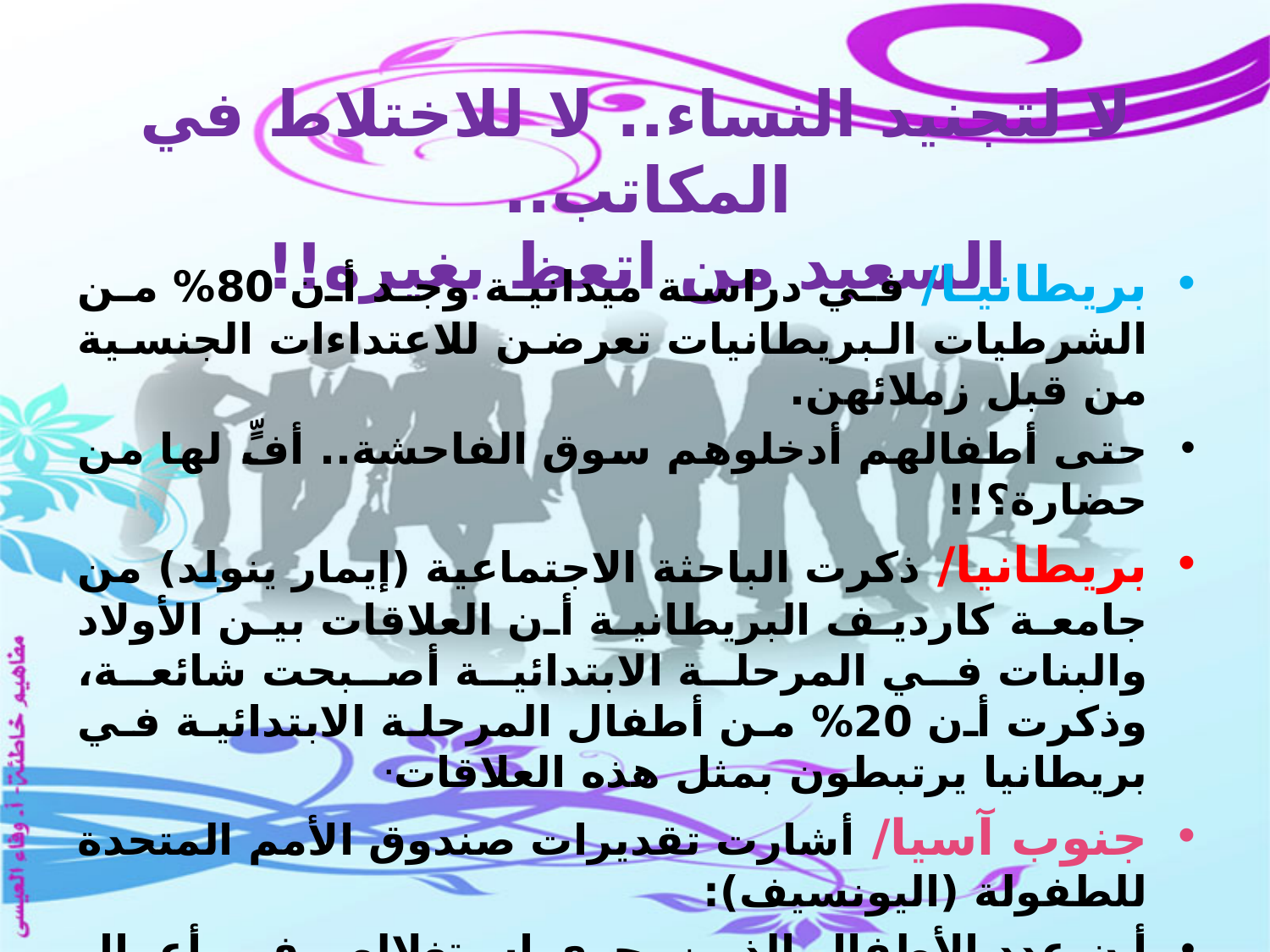

# لا لتجنيد النساء.. لا للاختلاط في المكاتب.. السعيد من اتعظ بغيره!!
بريطانيا/ في دراسة ميدانية وجد أن 80% من الشرطيات البريطانيات تعرضن للاعتداءات الجنسية من قبل زملائهن.
حتى أطفالهم أدخلوهم سوق الفاحشة.. أفٍّ لها من حضارة؟!!
بريطانيا/ ذكرت الباحثة الاجتماعية (إيمار ينولد) من جامعة كارديف البريطانية أن العلاقات بين الأولاد والبنات في المرحلة الابتدائية أصبحت شائعة، وذكرت أن 20% من أطفال المرحلة الابتدائية في بريطانيا يرتبطون بمثل هذه العلاقات.
جنوب آسيا/ أشارت تقديرات صندوق الأمم المتحدة للطفولة (اليونسيف):
أن عدد الأطفال الذين يجري استغلالهم في أعمال الدعارة يصل إلى نصف مليون طفل يومياً.